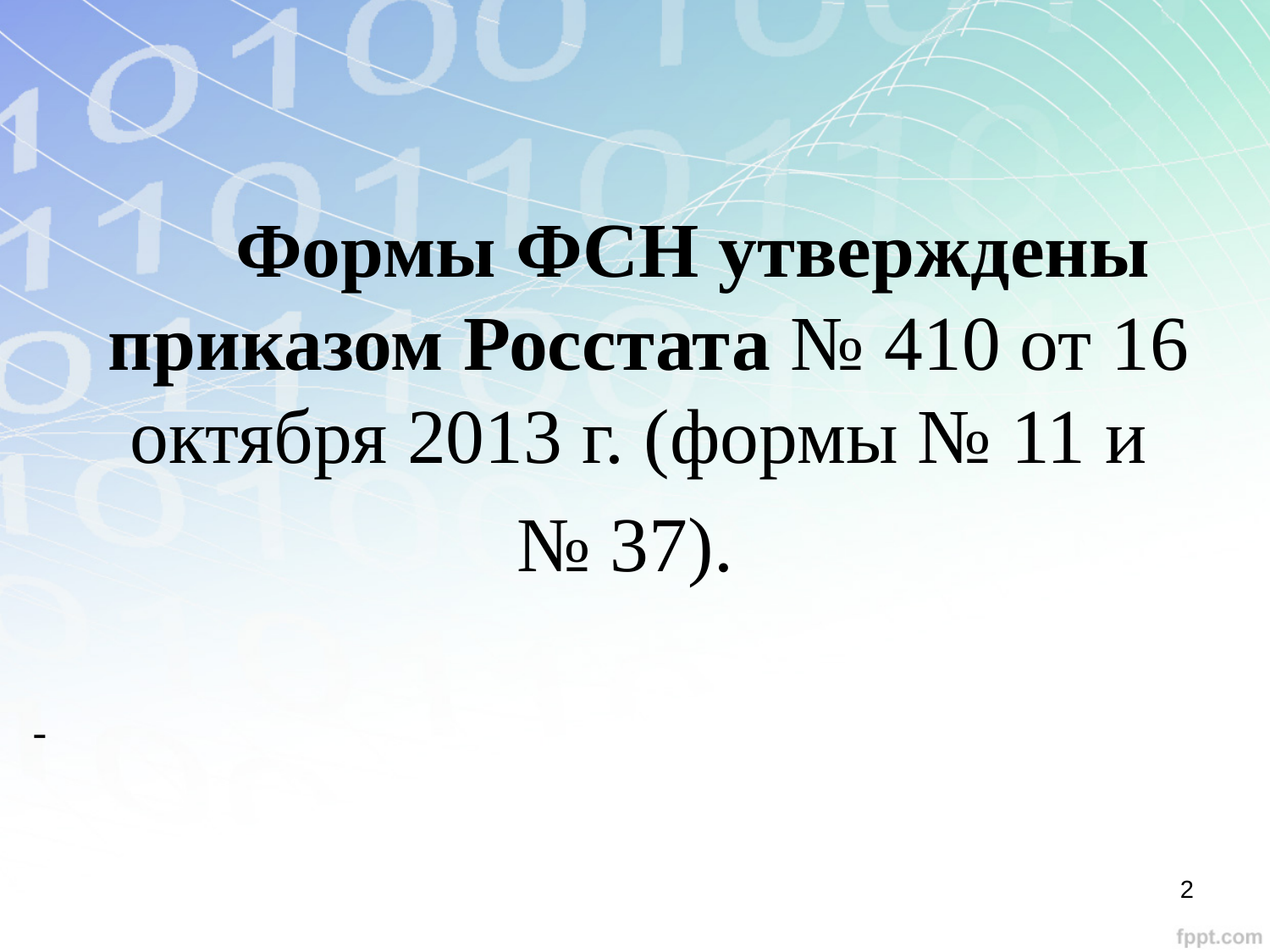

Формы ФСН утверждены приказом Росстата № 410 от 16 октября 2013 г. (формы № 11 и
№ 37).

-

2